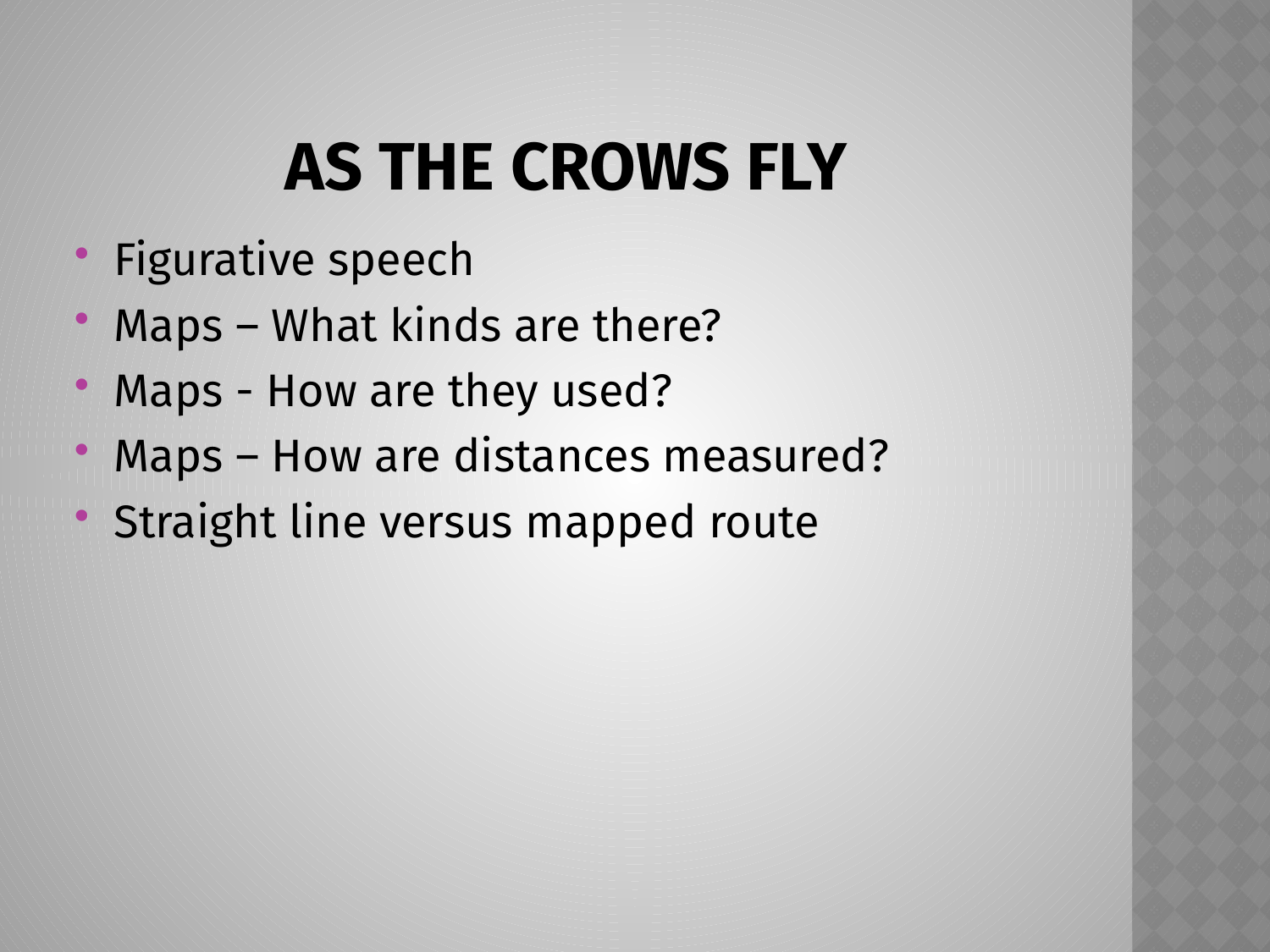

# As the crows Fly
Figurative speech
Maps – What kinds are there?
Maps - How are they used?
Maps – How are distances measured?
Straight line versus mapped route